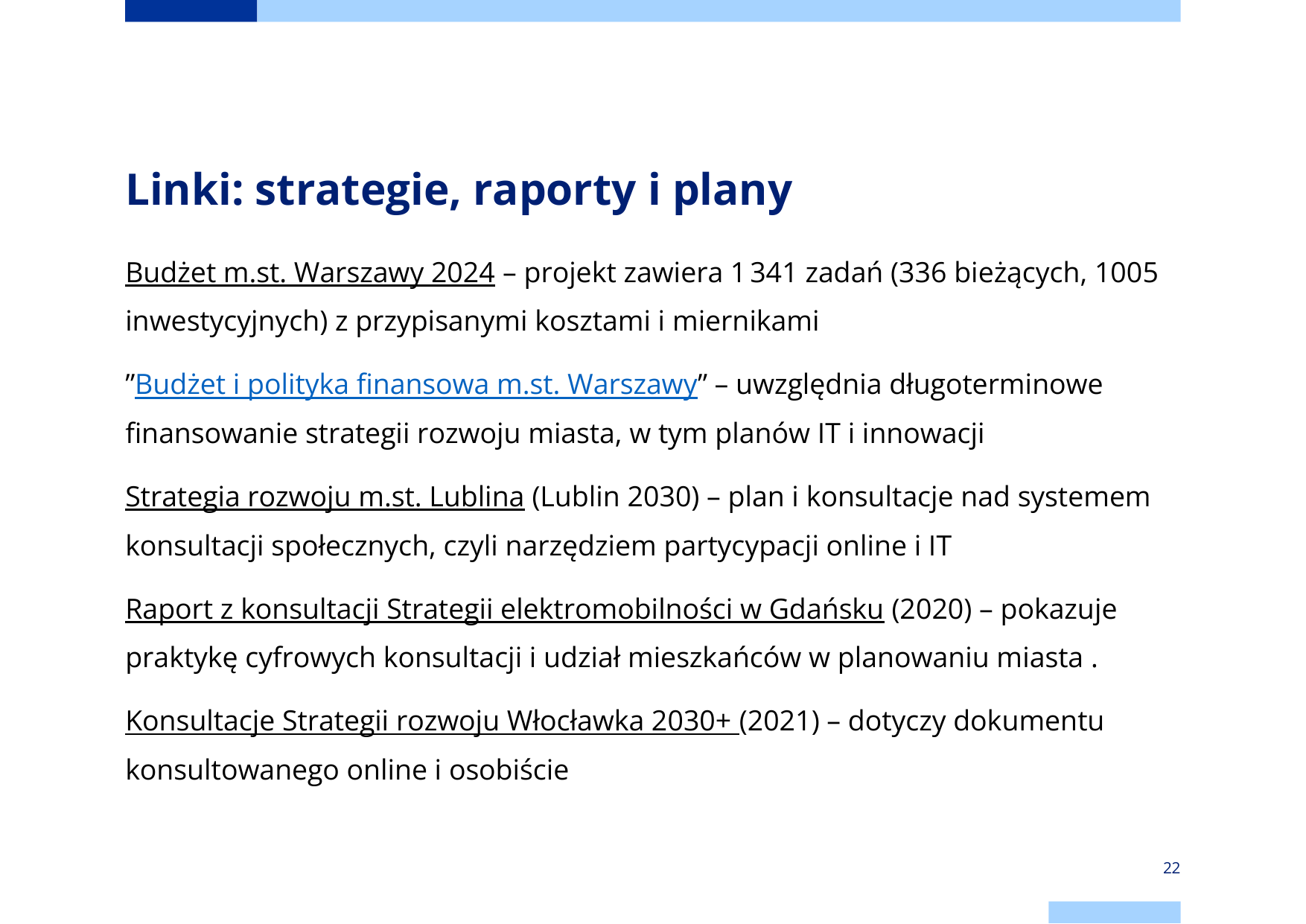

# Linki: strategie, raporty i plany
Budżet m.st. Warszawy 2024 – projekt zawiera 1 341 zadań (336 bieżących, 1005 inwestycyjnych) z przypisanymi kosztami i miernikami
”Budżet i polityka finansowa m.st. Warszawy” – uwzględnia długoterminowe finansowanie strategii rozwoju miasta, w tym planów IT i innowacji
Strategia rozwoju m.st. Lublina (Lublin 2030) – plan i konsultacje nad systemem konsultacji społecznych, czyli narzędziem partycypacji online i IT
Raport z konsultacji Strategii elektromobilności w Gdańsku (2020) – pokazuje praktykę cyfrowych konsultacji i udział mieszkańców w planowaniu miasta .
Konsultacje Strategii rozwoju Włocławka 2030+ (2021) – dotyczy dokumentu konsultowanego online i osobiście

22